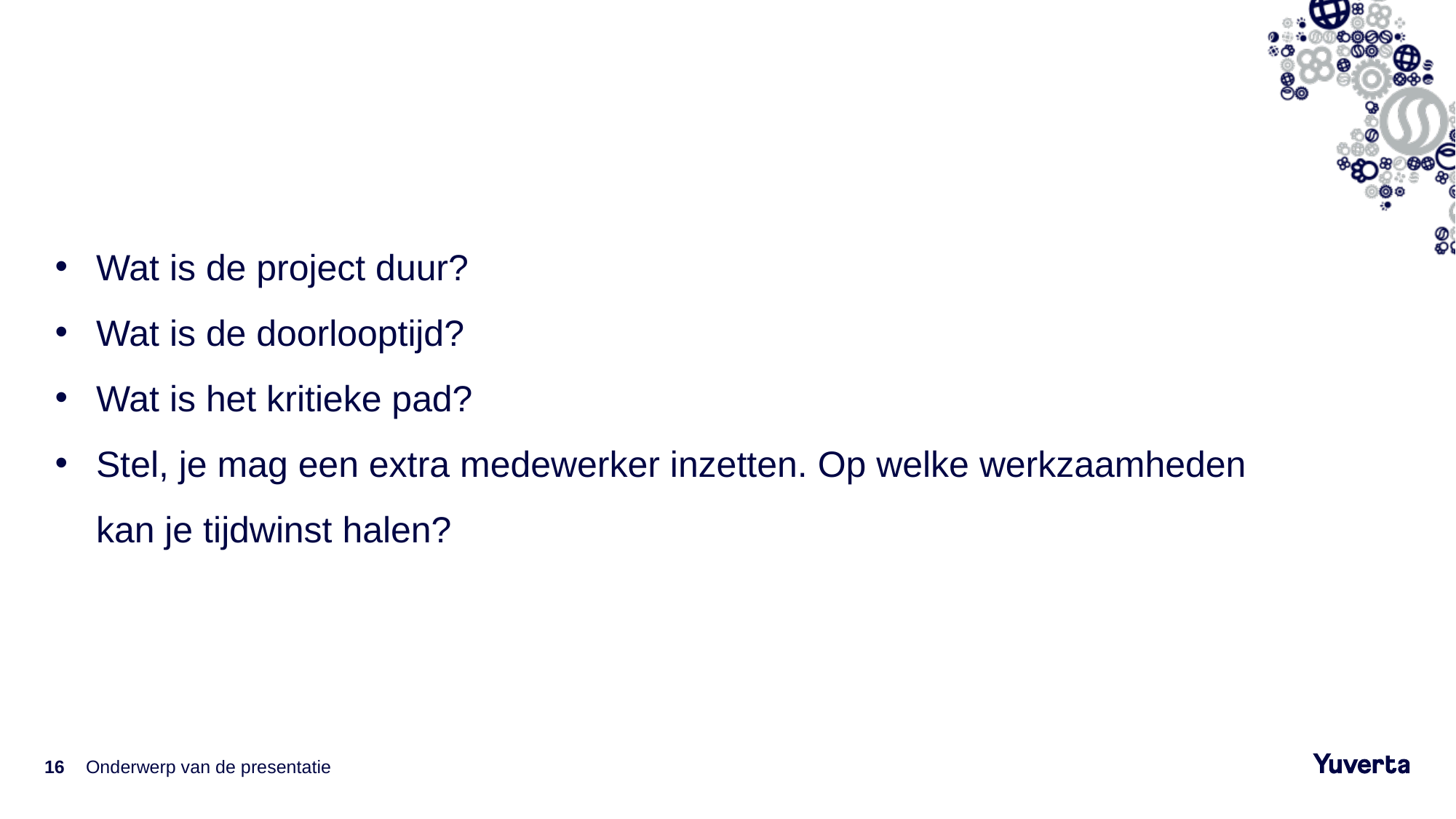

#
Wat is de project duur?
Wat is de doorlooptijd?
Wat is het kritieke pad?
Stel, je mag een extra medewerker inzetten. Op welke werkzaamheden kan je tijdwinst halen?
16
Onderwerp van de presentatie
4-3-2021